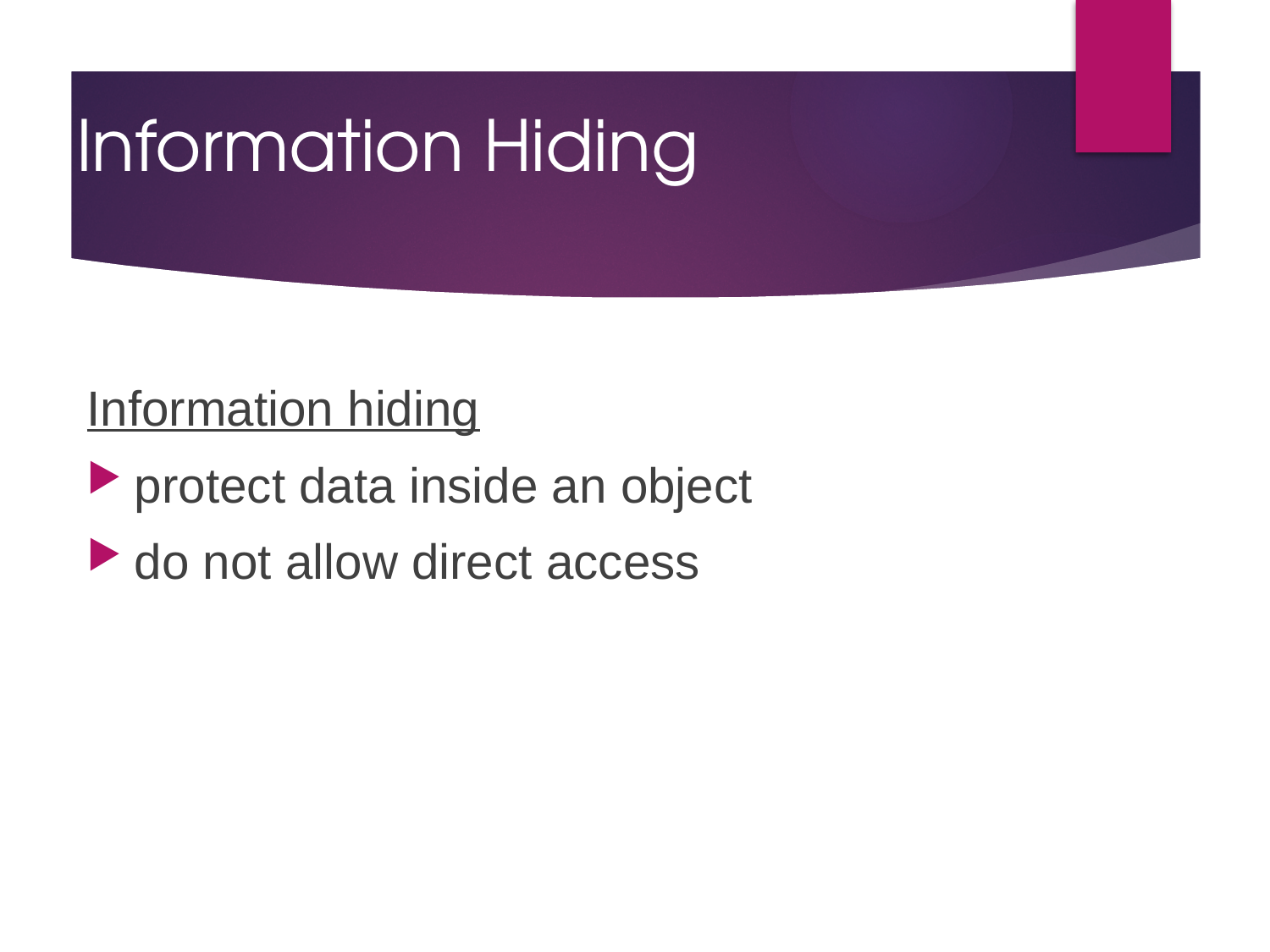

# Information Hiding
Information hiding
protect data inside an object
do not allow direct access